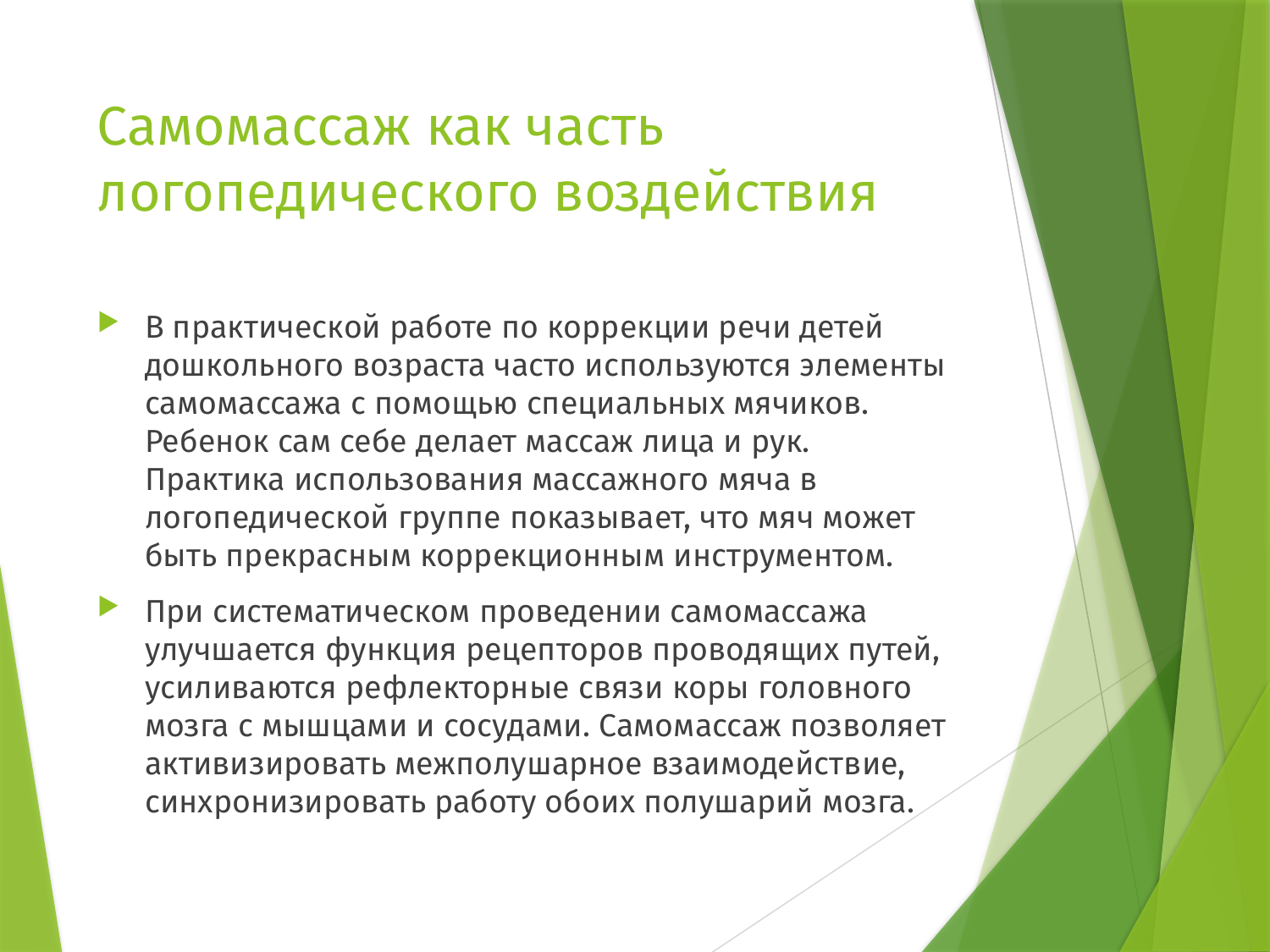

# Самомассаж как часть логопедического воздействия
В практической работе по коррекции речи детей дошкольного возраста часто используются элементы самомассажа с помощью специальных мячиков.  Ребенок сам себе делает массаж лица и рук.  Практика использования массажного мяча в логопедической группе показывает, что мяч может быть прекрасным коррекционным инструментом.
При систематическом проведении самомассажа улучшается функция рецепторов проводящих путей, усиливаются рефлекторные связи коры головного мозга с мышцами и сосудами. Самомассаж позволяет активизировать межполушарное взаимодействие, синхронизировать работу обоих полушарий мозга.